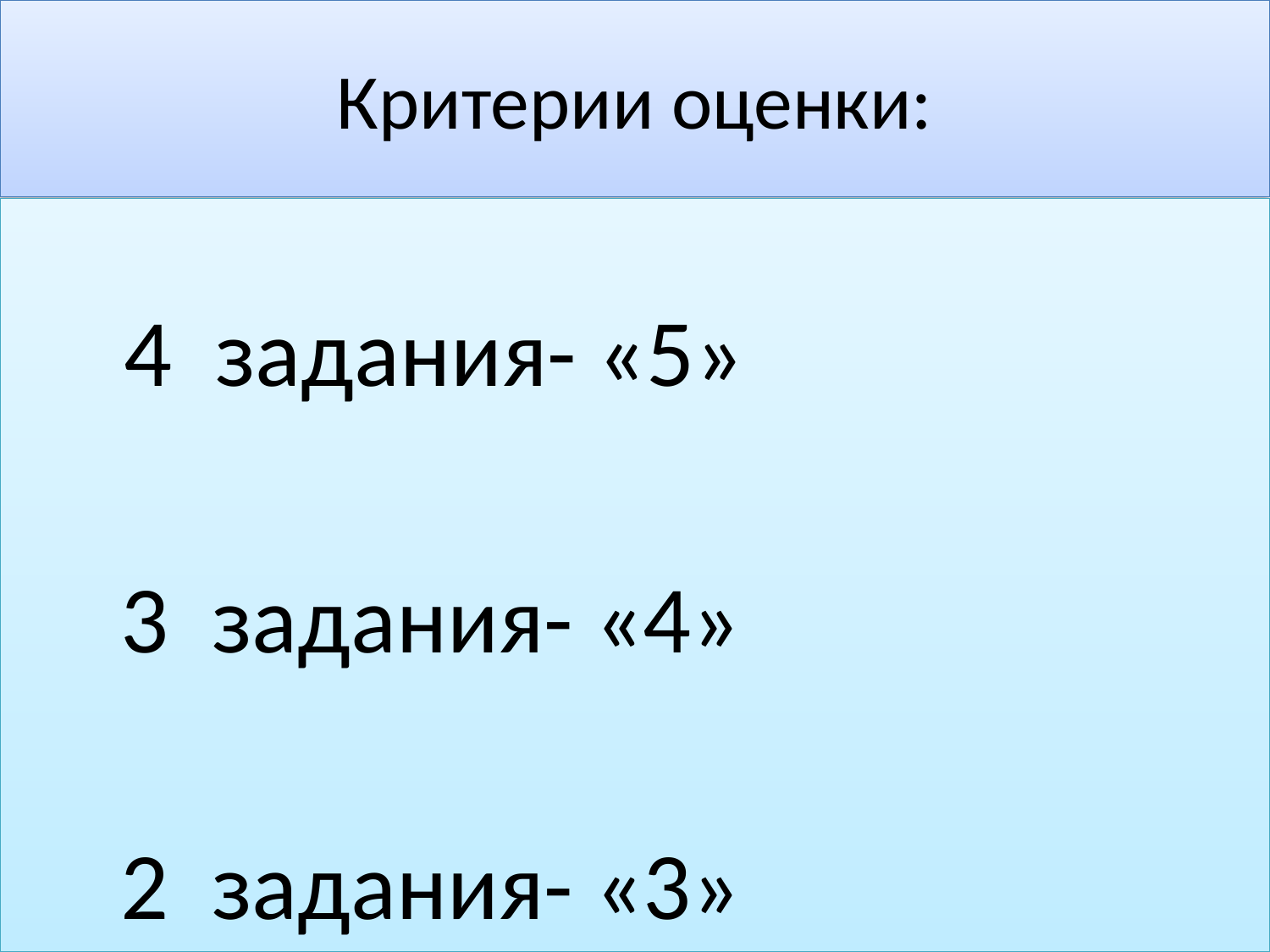

# Критерии оценки:

       4  задания- «5»

     3  задания- «4»

     2  задания- «3»